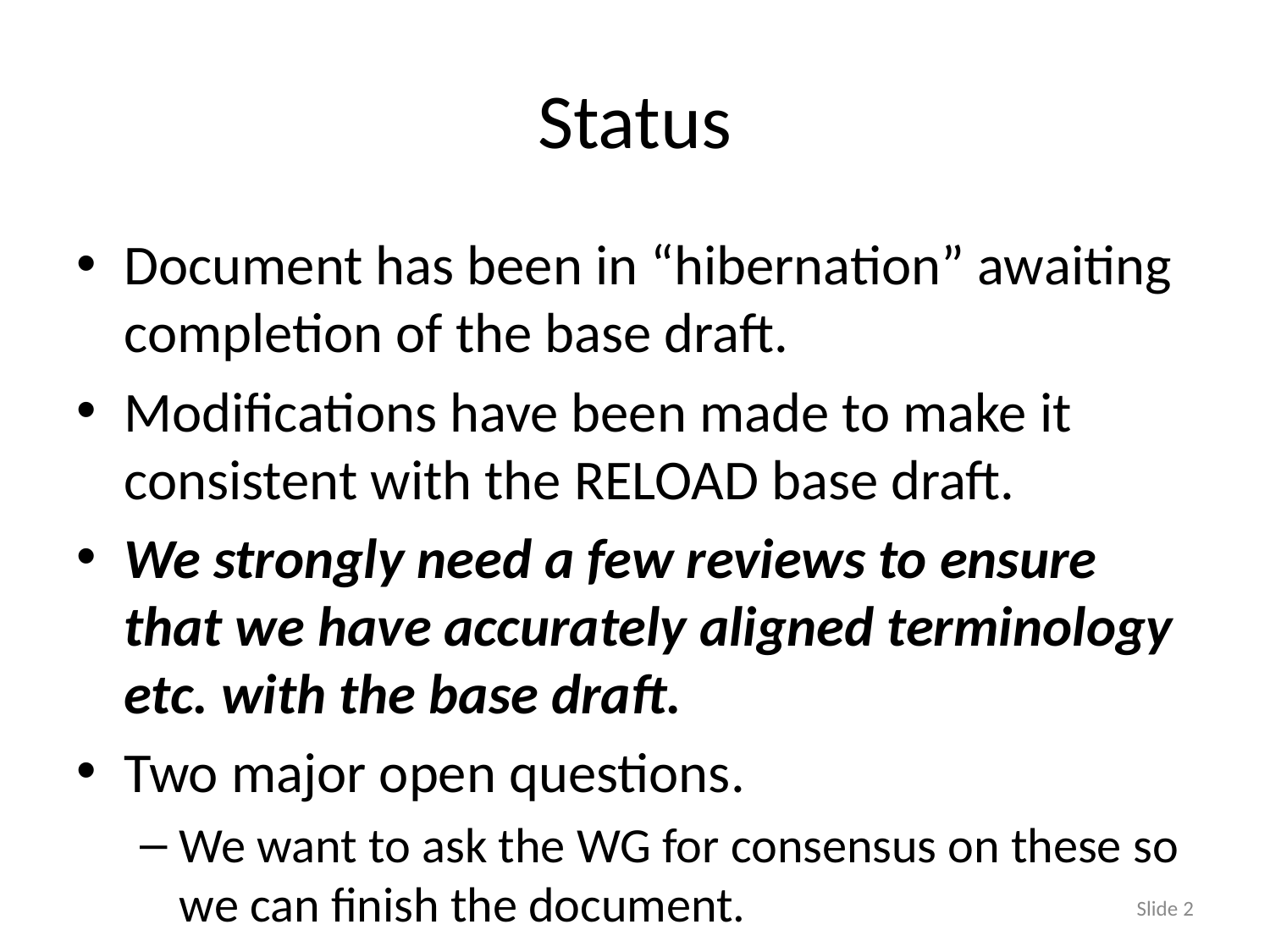

# Status
Document has been in “hibernation” awaiting completion of the base draft.
Modifications have been made to make it consistent with the RELOAD base draft.
We strongly need a few reviews to ensure that we have accurately aligned terminology etc. with the base draft.
Two major open questions.
We want to ask the WG for consensus on these so we can finish the document.

2